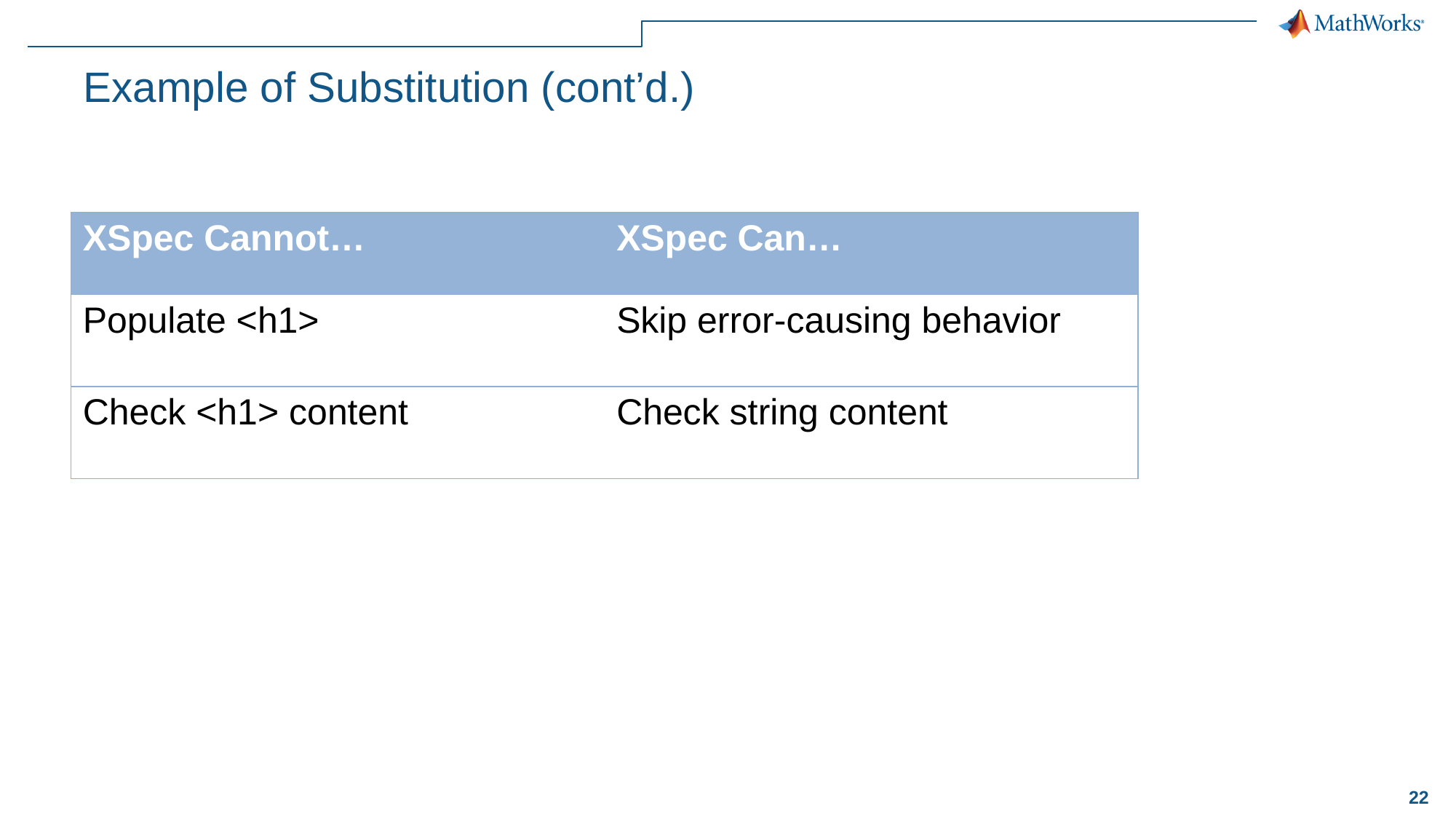

# Example of Substitution (cont’d.)

| XSpec Cannot… | XSpec Can… |
| --- | --- |
| Populate <h1> | Skip error-causing behavior |
| Check <h1> content | Check string content |